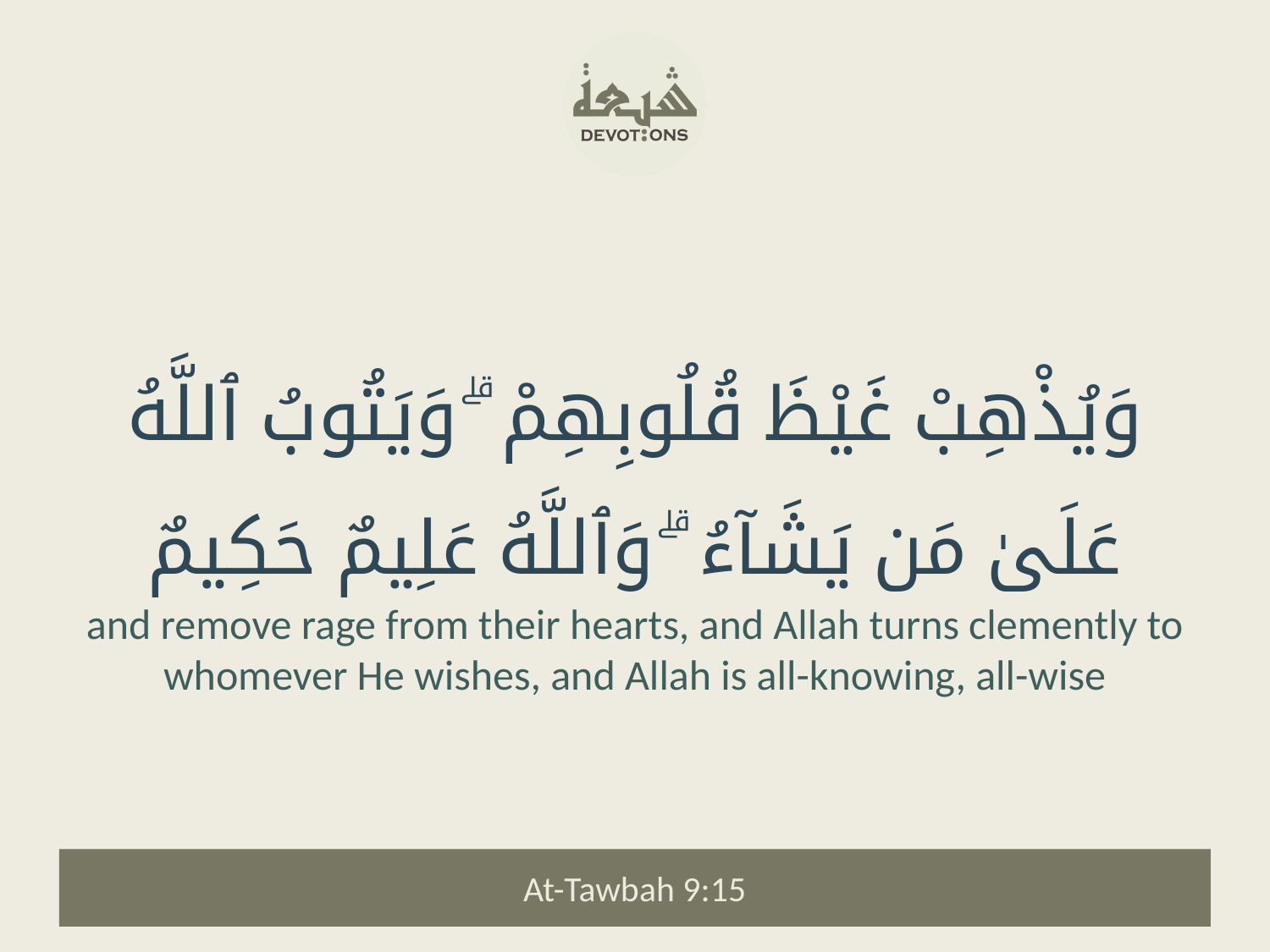

وَيُذْهِبْ غَيْظَ قُلُوبِهِمْ ۗ وَيَتُوبُ ٱللَّهُ عَلَىٰ مَن يَشَآءُ ۗ وَٱللَّهُ عَلِيمٌ حَكِيمٌ
and remove rage from their hearts, and Allah turns clemently to whomever He wishes, and Allah is all-knowing, all-wise
At-Tawbah 9:15